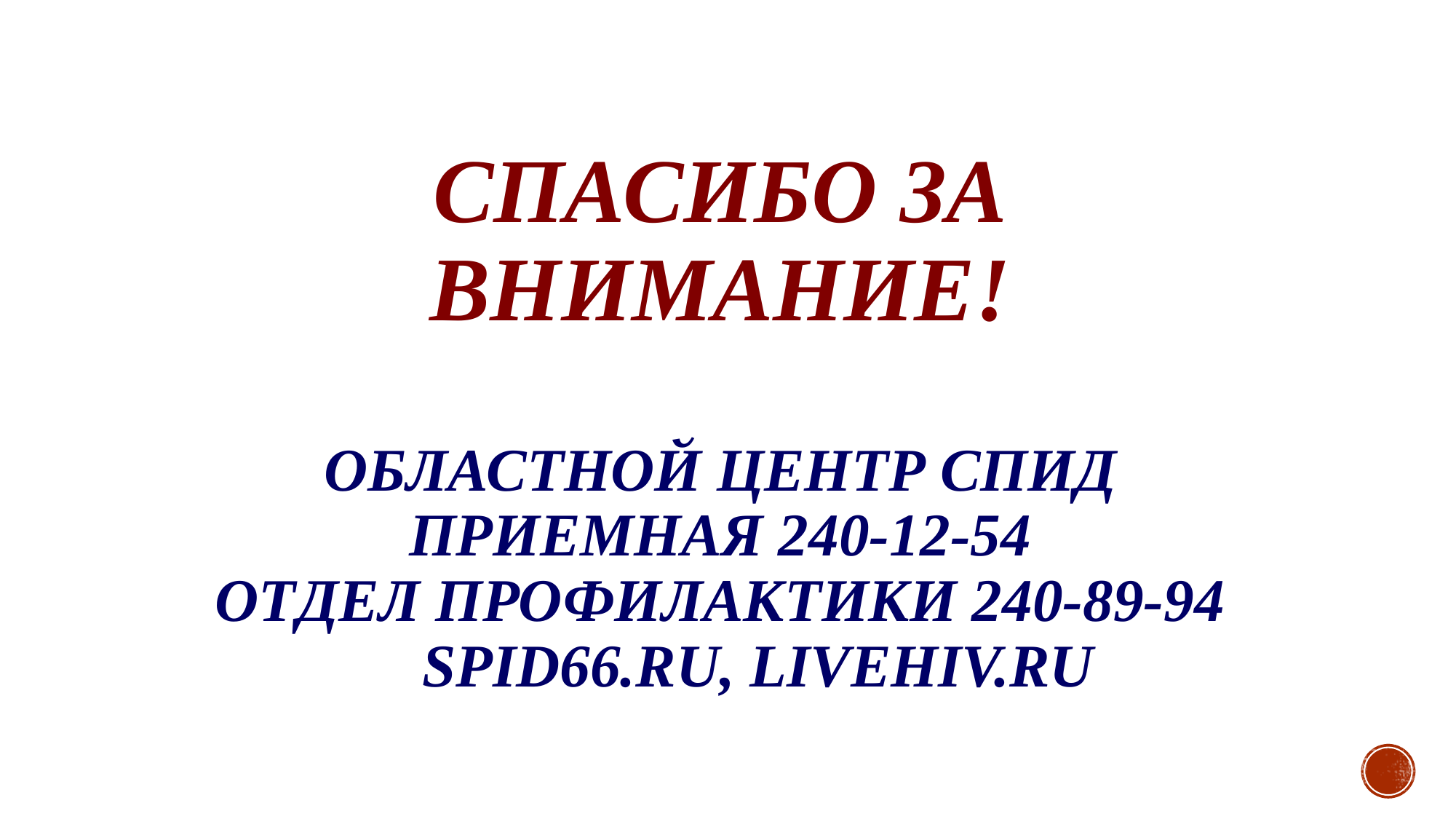

Спасибо за внимание!
ОБЛАСТНОЙ ЦЕНТР СПИД
приемная 240-12-54
отдел профилактики 240-89-94
     spid66.ru, livehiv.ru